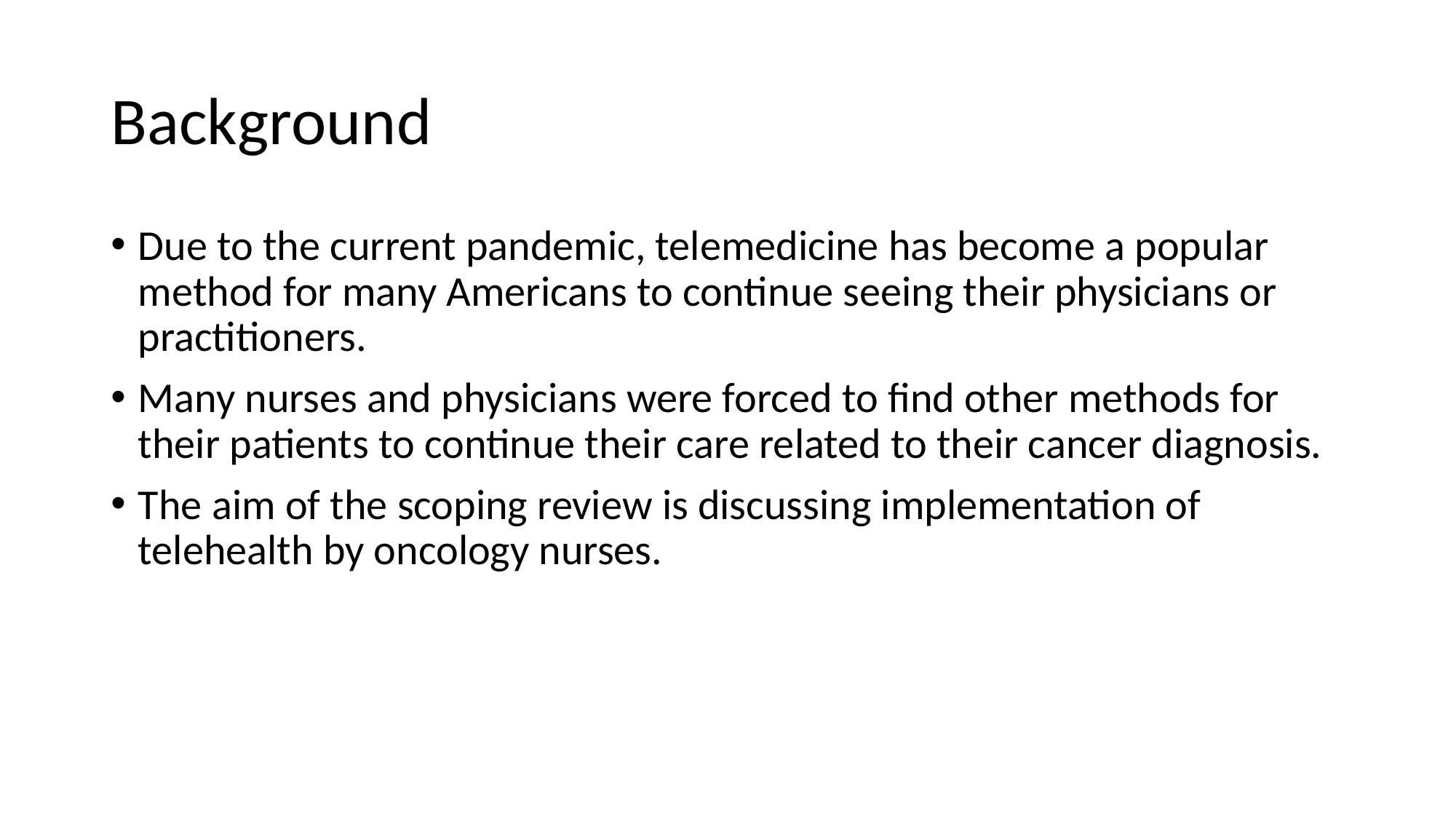

# Background
Due to the current pandemic, telemedicine has become a popular method for many Americans to continue seeing their physicians or practitioners.
Many nurses and physicians were forced to find other methods for their patients to continue their care related to their cancer diagnosis.
The aim of the scoping review is discussing implementation of telehealth by oncology nurses.